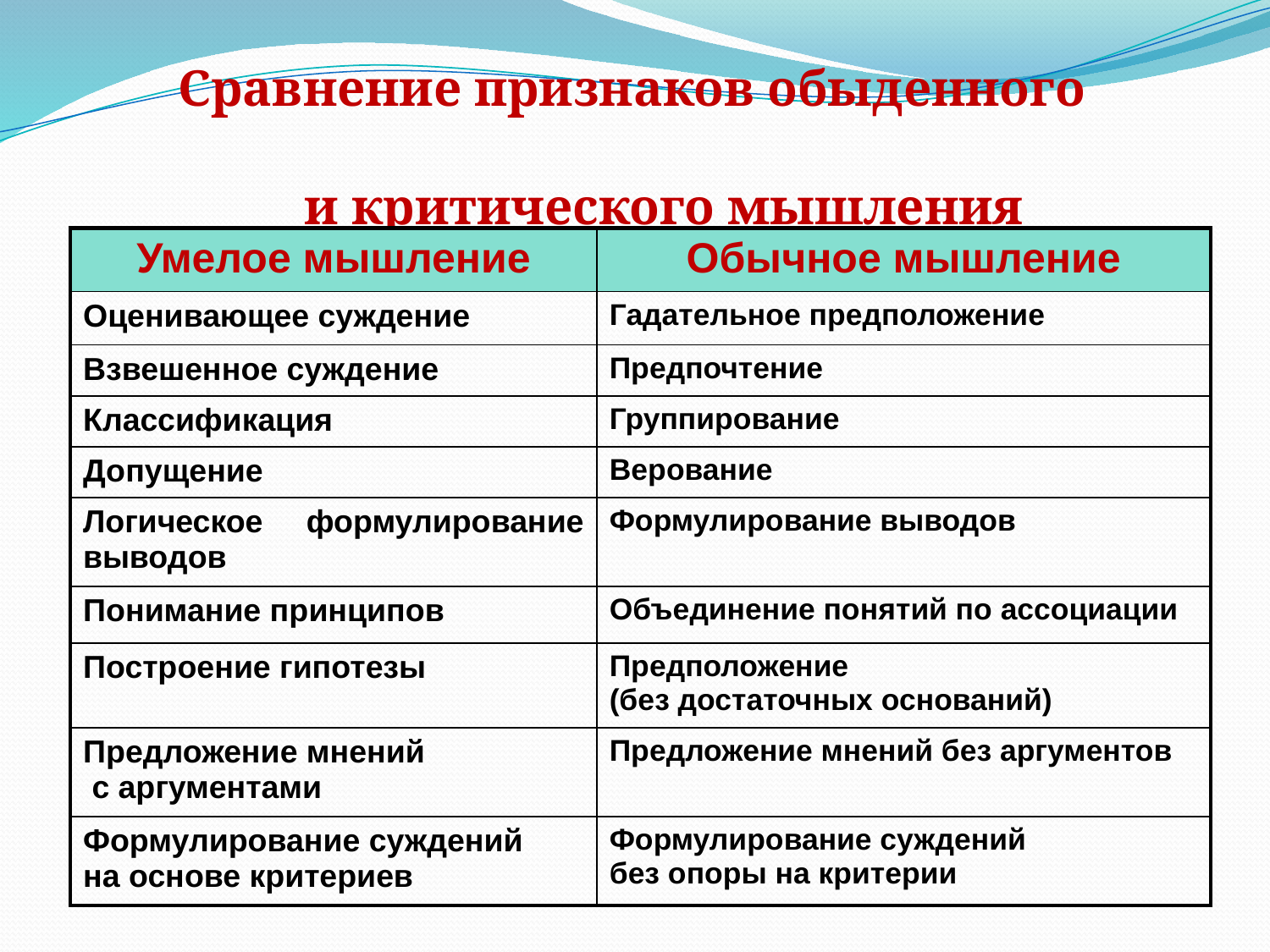

Сравнение признаков обыденного
и критического мышления
| Умелое мышление | Обычное мышление |
| --- | --- |
| Оценивающее суждение | Гадательное предположение |
| Взвешенное суждение | Предпочтение |
| Классификация | Группирование |
| Допущение | Верование |
| Логическое формулирование выводов | Формулирование выводов |
| Понимание принципов | Объединение понятий по ассоциации |
| Построение гипотезы | Предположение (без достаточных оснований) |
| Предложение мнений с аргументами | Предложение мнений без аргументов |
| Формулирование суждений на основе критериев | Формулирование суждений без опоры на критерии |